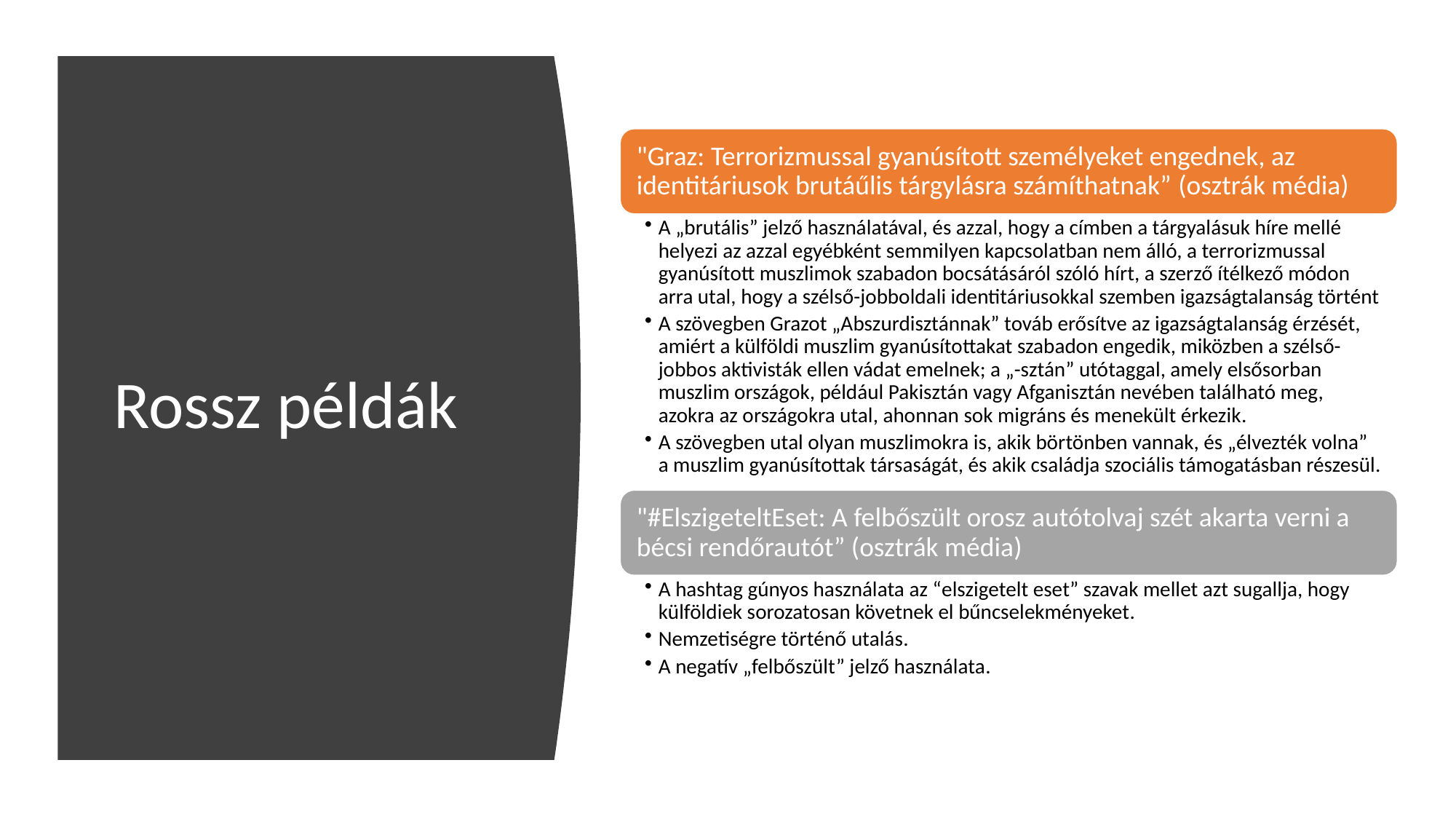

"Graz: Terrorizmussal gyanúsított személyeket engednek, az identitáriusok brutáűlis tárgylásra számíthatnak” (osztrák média)
A „brutális” jelző használatával, és azzal, hogy a címben a tárgyalásuk híre mellé helyezi az azzal egyébként semmilyen kapcsolatban nem álló, a terrorizmussal gyanúsított muszlimok szabadon bocsátásáról szóló hírt, a szerző ítélkező módon arra utal, hogy a szélső-jobboldali identitáriusokkal szemben igazságtalanság történt
A szövegben Grazot „Abszurdisztánnak” továb erősítve az igazságtalanság érzését, amiért a külföldi muszlim gyanúsítottakat szabadon engedik, miközben a szélső-jobbos aktivisták ellen vádat emelnek; a „-sztán” utótaggal, amely elsősorban muszlim országok, például Pakisztán vagy Afganisztán nevében található meg, azokra az országokra utal, ahonnan sok migráns és menekült érkezik.
A szövegben utal olyan muszlimokra is, akik börtönben vannak, és „élvezték volna” a muszlim gyanúsítottak társaságát, és akik családja szociális támogatásban részesül.
"#ElszigeteltEset: A felbőszült orosz autótolvaj szét akarta verni a bécsi rendőrautót” (osztrák média)
A hashtag gúnyos használata az “elszigetelt eset” szavak mellet azt sugallja, hogy külföldiek sorozatosan követnek el bűncselekményeket.
Nemzetiségre történő utalás.
A negatív „felbőszült” jelző használata.

# Rossz példák